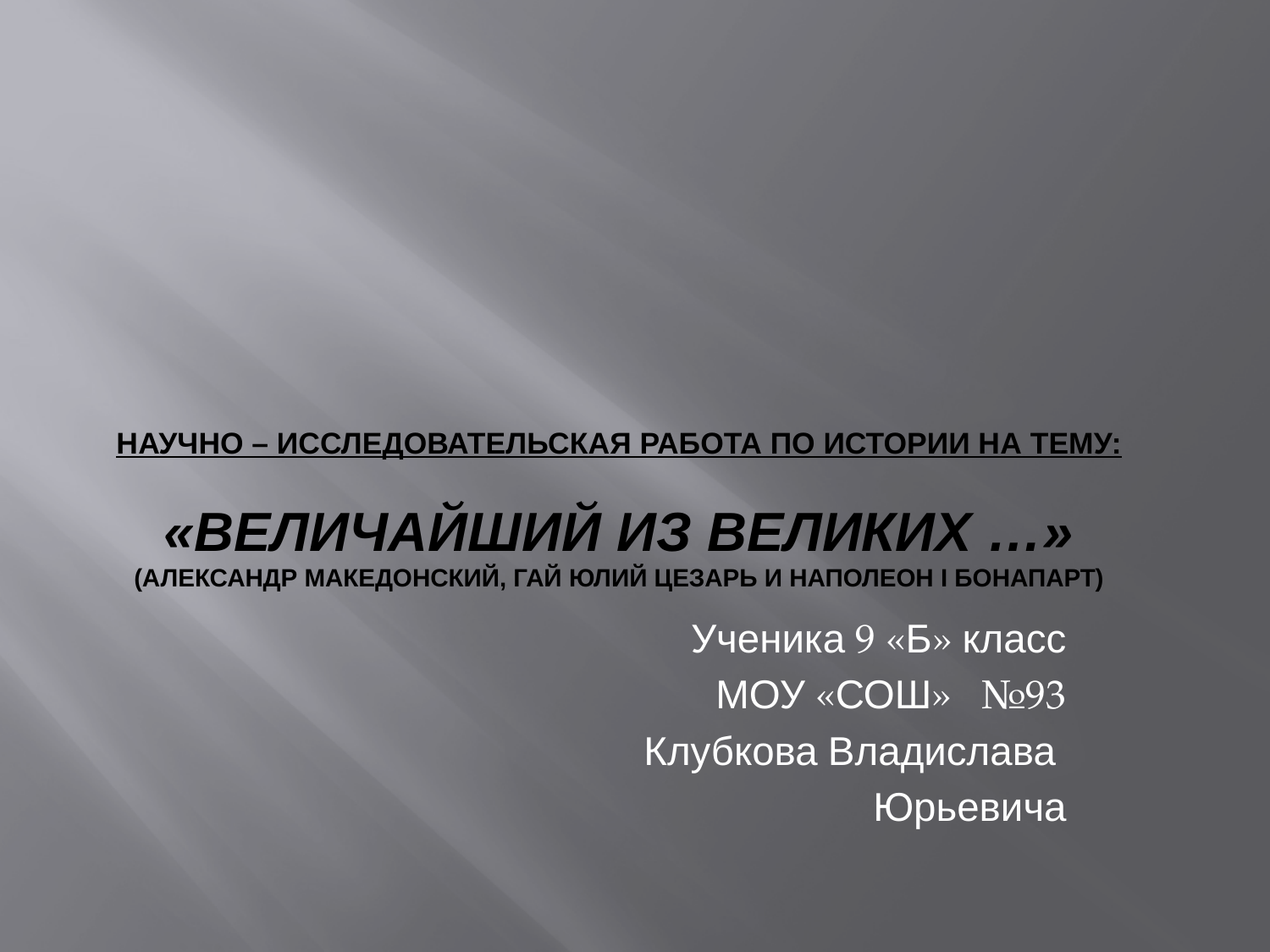

# Научно – исследовательская работа по истории на тему: «Величайший из великих …» (Александр Македонский, Гай Юлий Цезарь и Наполеон I Бонапарт)

Ученика 9 «Б» класс
МОУ «СОШ»   №93
                      Клубкова Владислава
Юрьевича